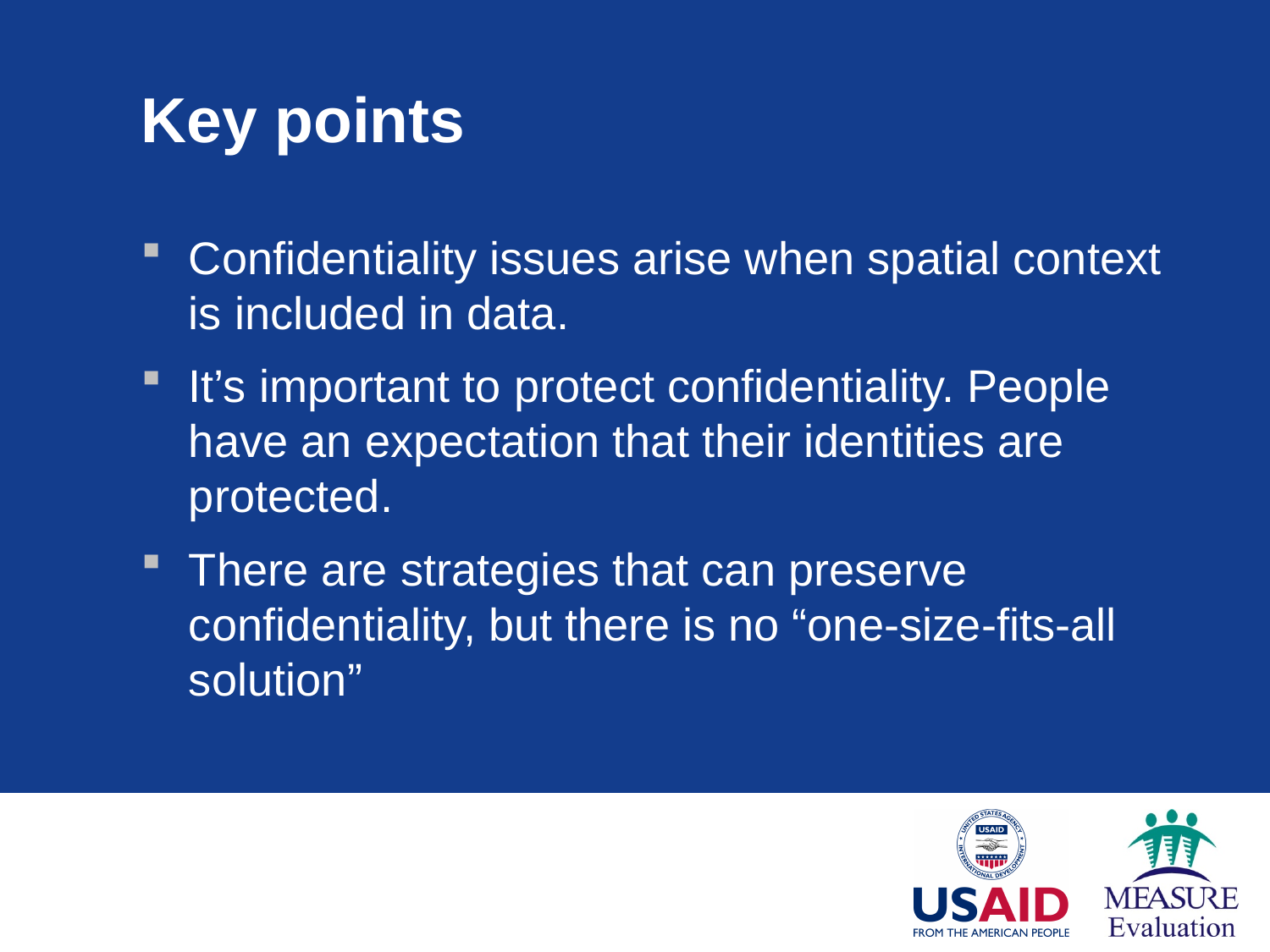

# Key points
Confidentiality issues arise when spatial context is included in data.
It’s important to protect confidentiality. People have an expectation that their identities are protected.
There are strategies that can preserve confidentiality, but there is no “one-size-fits-all solution”